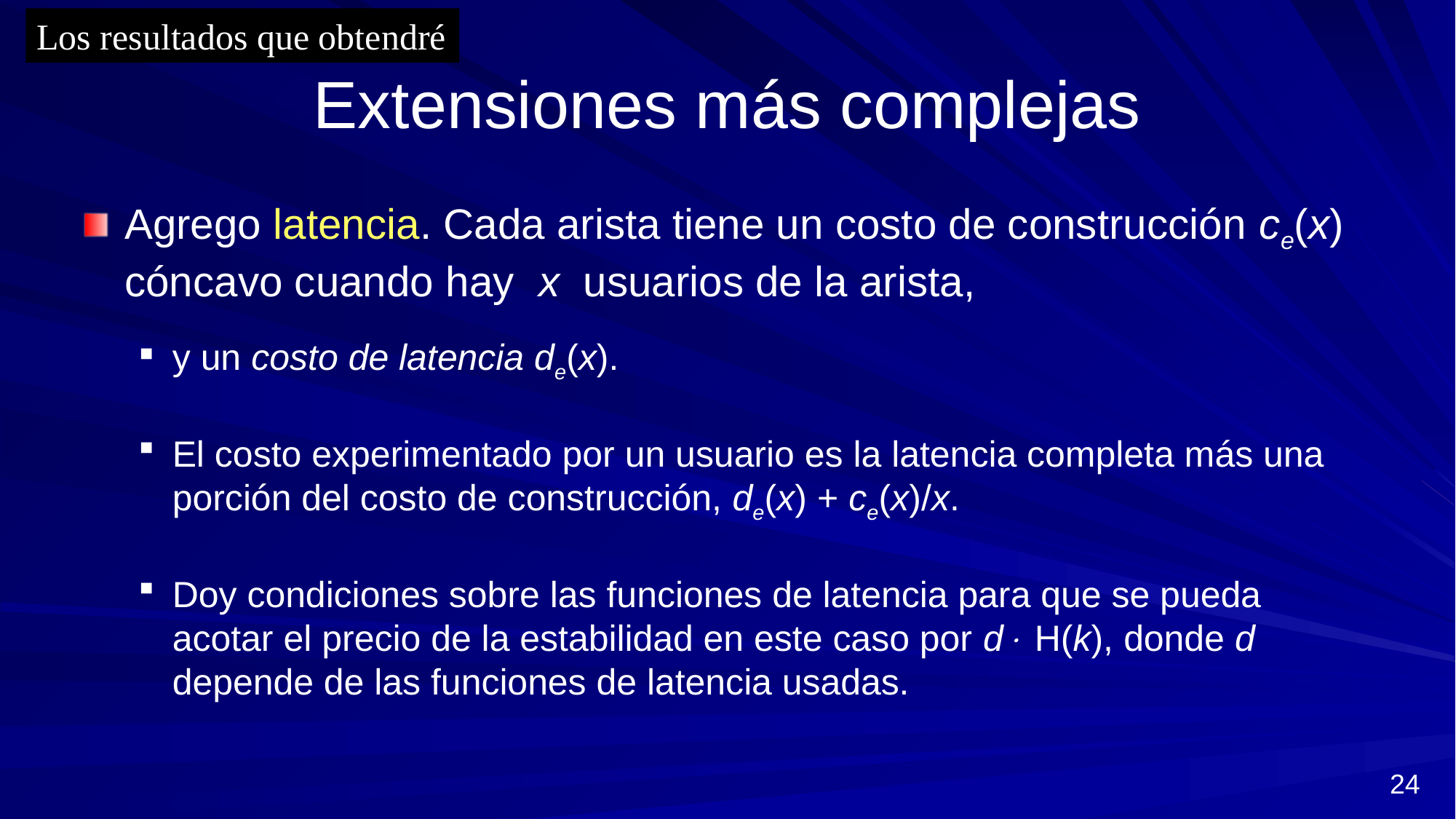

Los resultados que obtendré
# Extensiones más complejas
Agrego latencia. Cada arista tiene un costo de construcción ce(x) cóncavo cuando hay  x  usuarios de la arista,

y un costo de latencia de(x).

El costo experimentado por un usuario es la latencia completa más una porción del costo de construcción, de(x) + ce(x)/x.

Doy condiciones sobre las funciones de latencia para que se pueda acotar el precio de la estabilidad en este caso por d⋅ H(k), donde d depende de las funciones de latencia usadas.
24